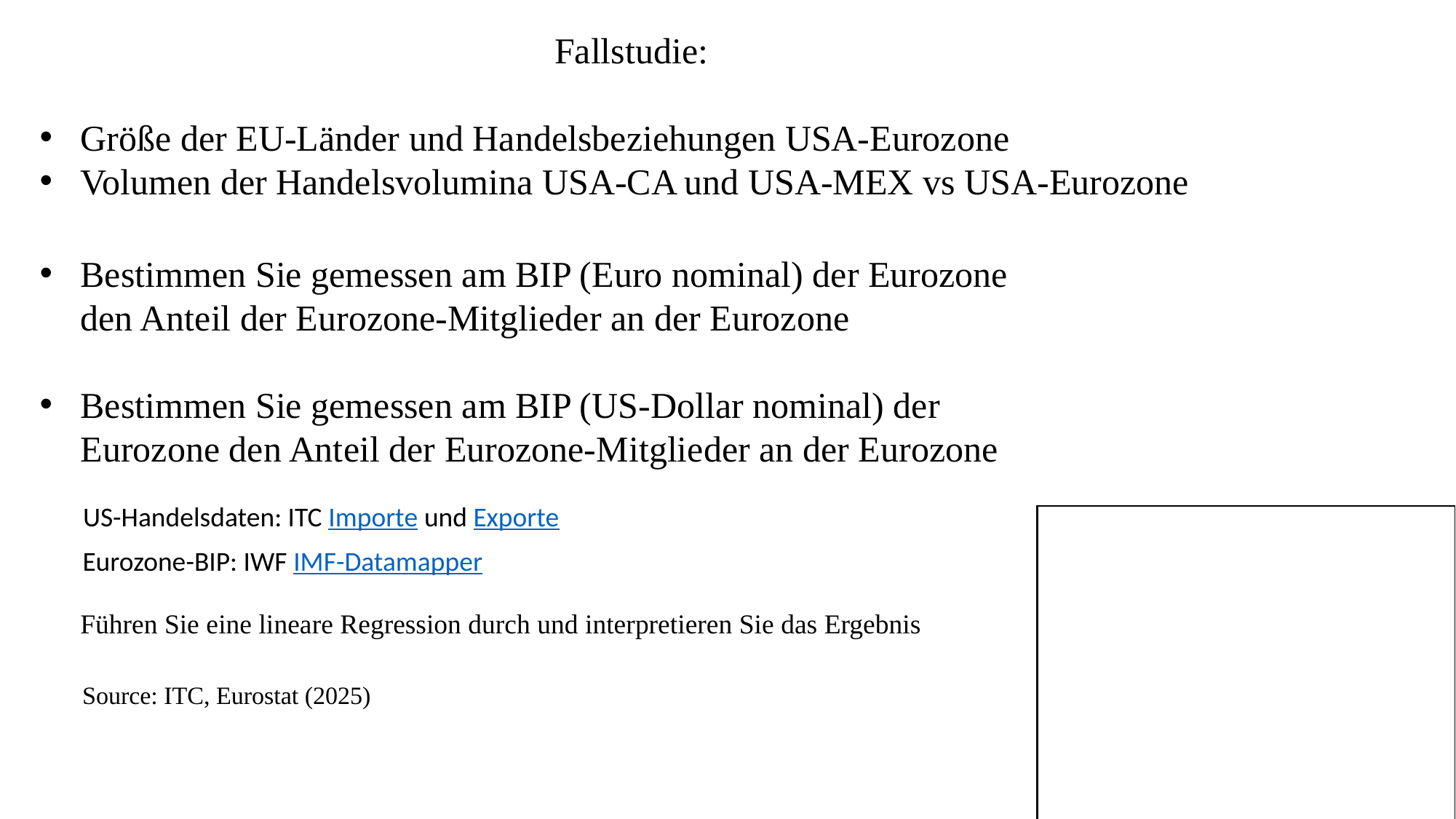

Fallstudie:

Größe der EU-Länder und Handelsbeziehungen USA-Eurozone
Volumen der Handelsvolumina USA-CA und USA-MEX vs USA-Eurozone
Bestimmen Sie gemessen am BIP (Euro nominal) der Eurozone den Anteil der Eurozone-Mitglieder an der Eurozone

Bestimmen Sie gemessen am BIP (US-Dollar nominal) der Eurozone den Anteil der Eurozone-Mitglieder an der Eurozone

US-Handelsdaten: ITC Importe und Exporte

Eurozone-BIP: IWF IMF-Datamapper
Führen Sie eine lineare Regression durch und interpretieren Sie das Ergebnis
Source: ITC, Eurostat (2025)